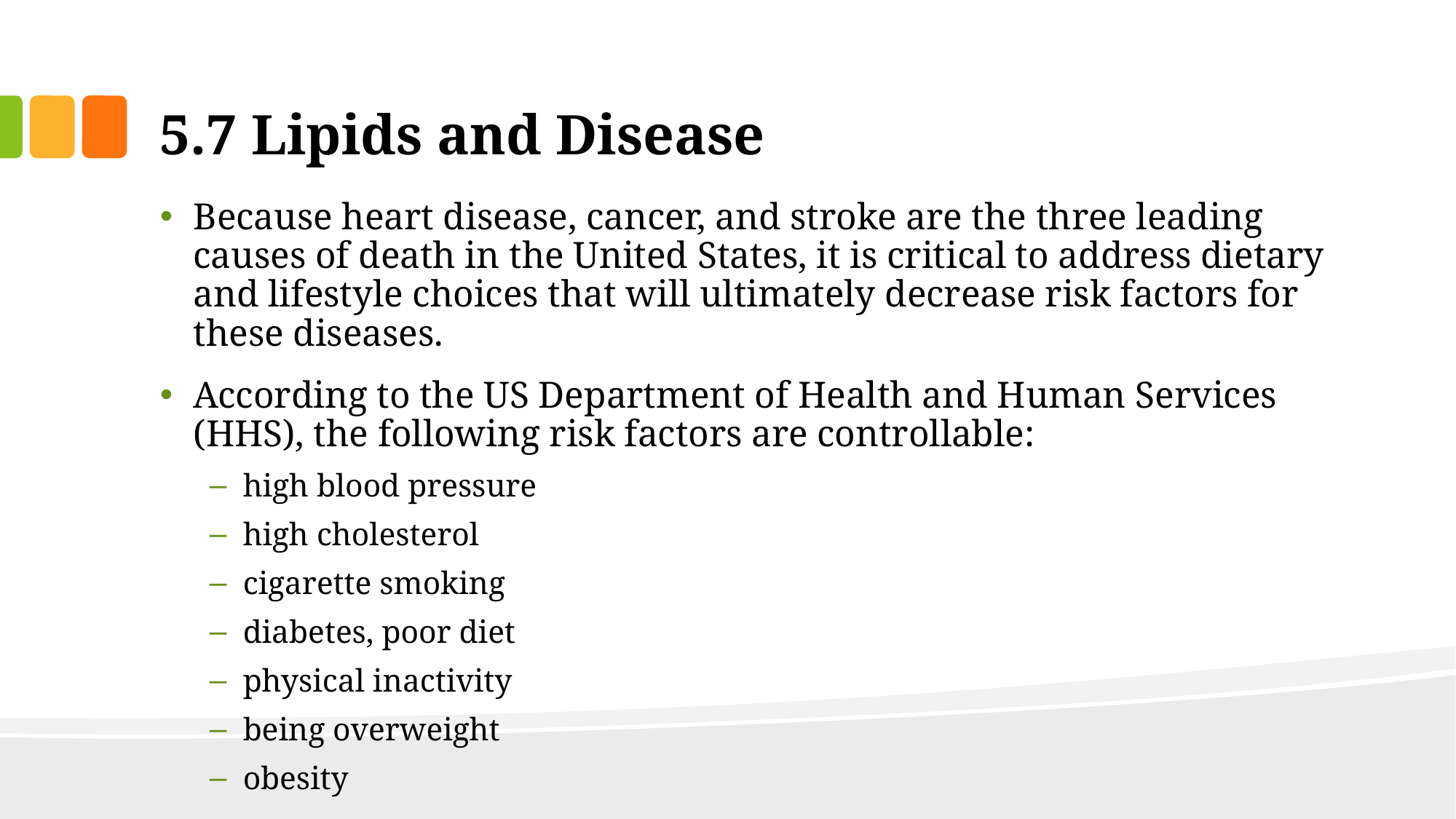

# 5.7 Lipids and Disease
Because heart disease, cancer, and stroke are the three leading causes of death in the United States, it is critical to address dietary and lifestyle choices that will ultimately decrease risk factors for these diseases.
According to the US Department of Health and Human Services (HHS), the following risk factors are controllable:
high blood pressure
high cholesterol
cigarette smoking
diabetes, poor diet
physical inactivity
being overweight
obesity